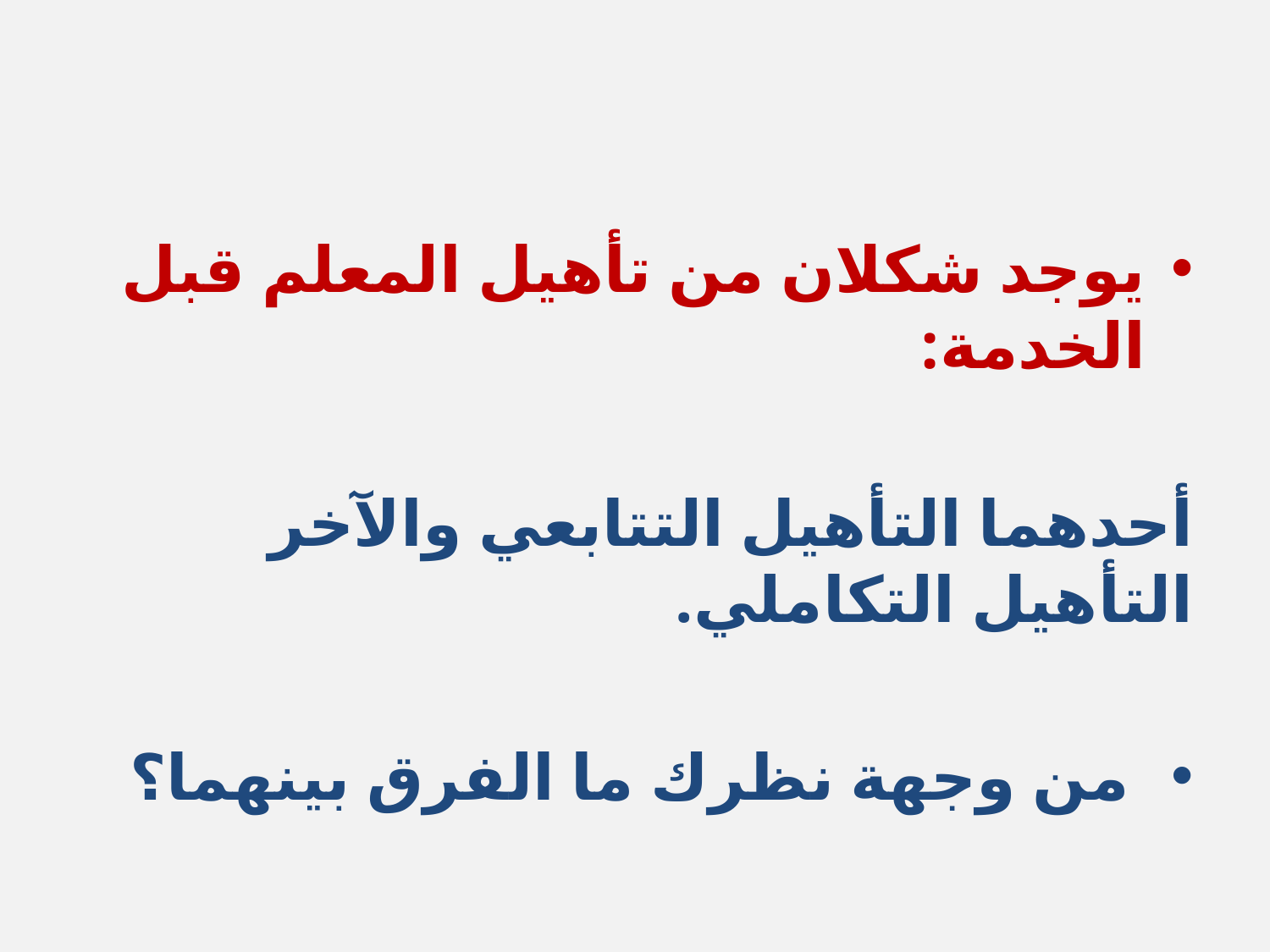

يوجد شكلان من تأهيل المعلم قبل الخدمة:

أحدهما التأهيل التتابعي والآخر التأهيل التكاملي.

 من وجهة نظرك ما الفرق بينهما؟